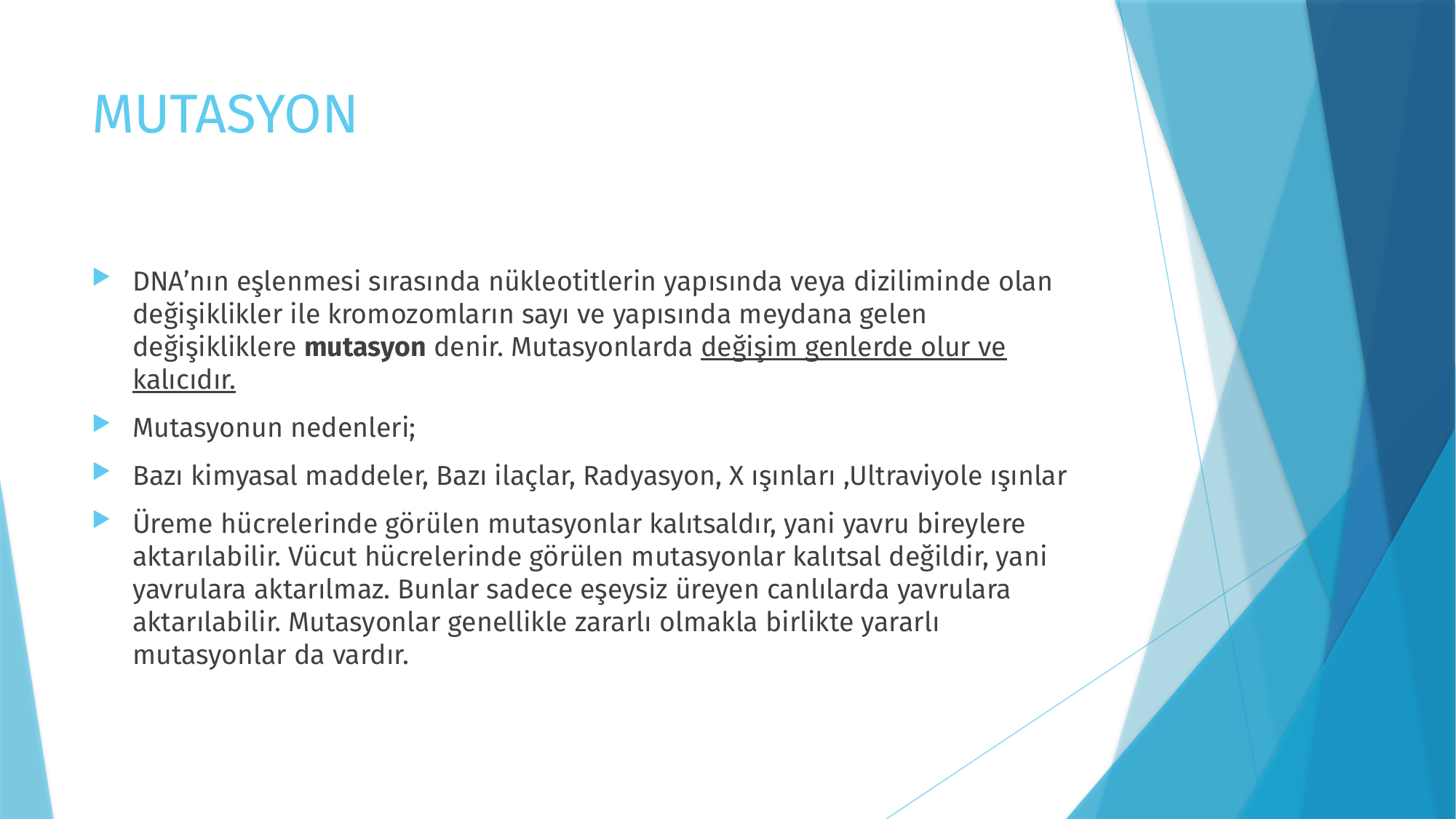

# MUTASYON
DNA’nın eşlenmesi sırasında nükleotitlerin yapısında veya diziliminde olan değişiklikler ile kromozomların sayı ve yapısında meydana gelen değişikliklere mutasyon denir. Mutasyonlarda değişim genlerde olur ve kalıcıdır.
Mutasyonun nedenleri;
Bazı kimyasal maddeler, Bazı ilaçlar, Radyasyon, X ışınları ,Ultraviyole ışınlar
Üreme hücrelerinde görülen mutasyonlar kalıtsaldır, yani yavru bireylere aktarılabilir. Vücut hücrelerinde görülen mutasyonlar kalıtsal değildir, yani yavrulara aktarılmaz. Bunlar sadece eşeysiz üreyen canlılarda yavrulara aktarılabilir. Mutasyonlar genellikle zararlı olmakla birlikte yararlı mutasyonlar da vardır.